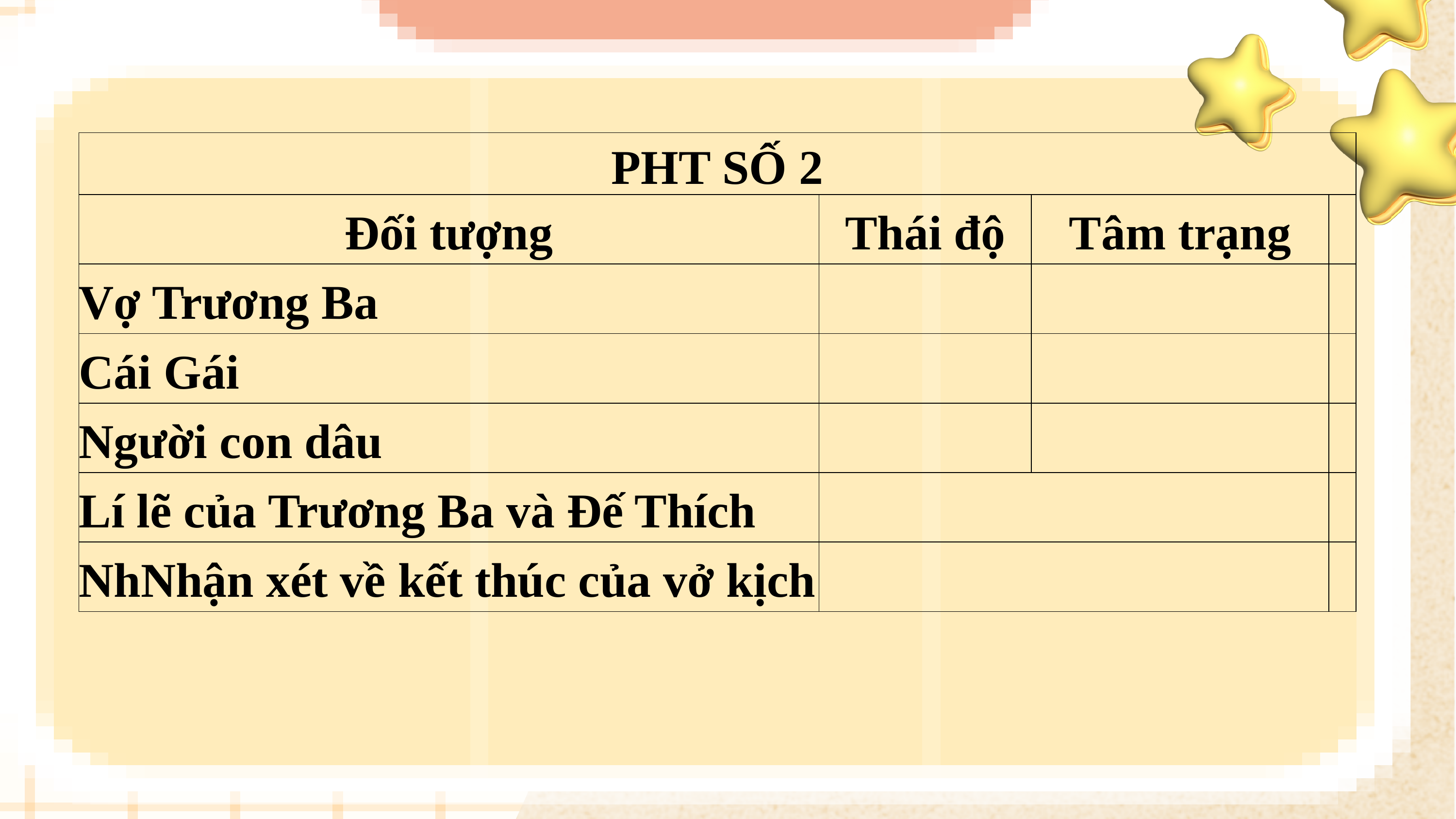

| PHT SỐ 2 |  |  |  |
| --- | --- | --- | --- |
| Đối tượng | Thái độ | Tâm trạng |  |
| Vợ Trương Ba |  |  |  |
| Cái Gái |  |  |  |
| Người con dâu |  |  |  |
| Lí lẽ của Trương Ba và Đế Thích |  |  |  |
| NhNhận xét về kết thúc của vở kịch |  |  |  |